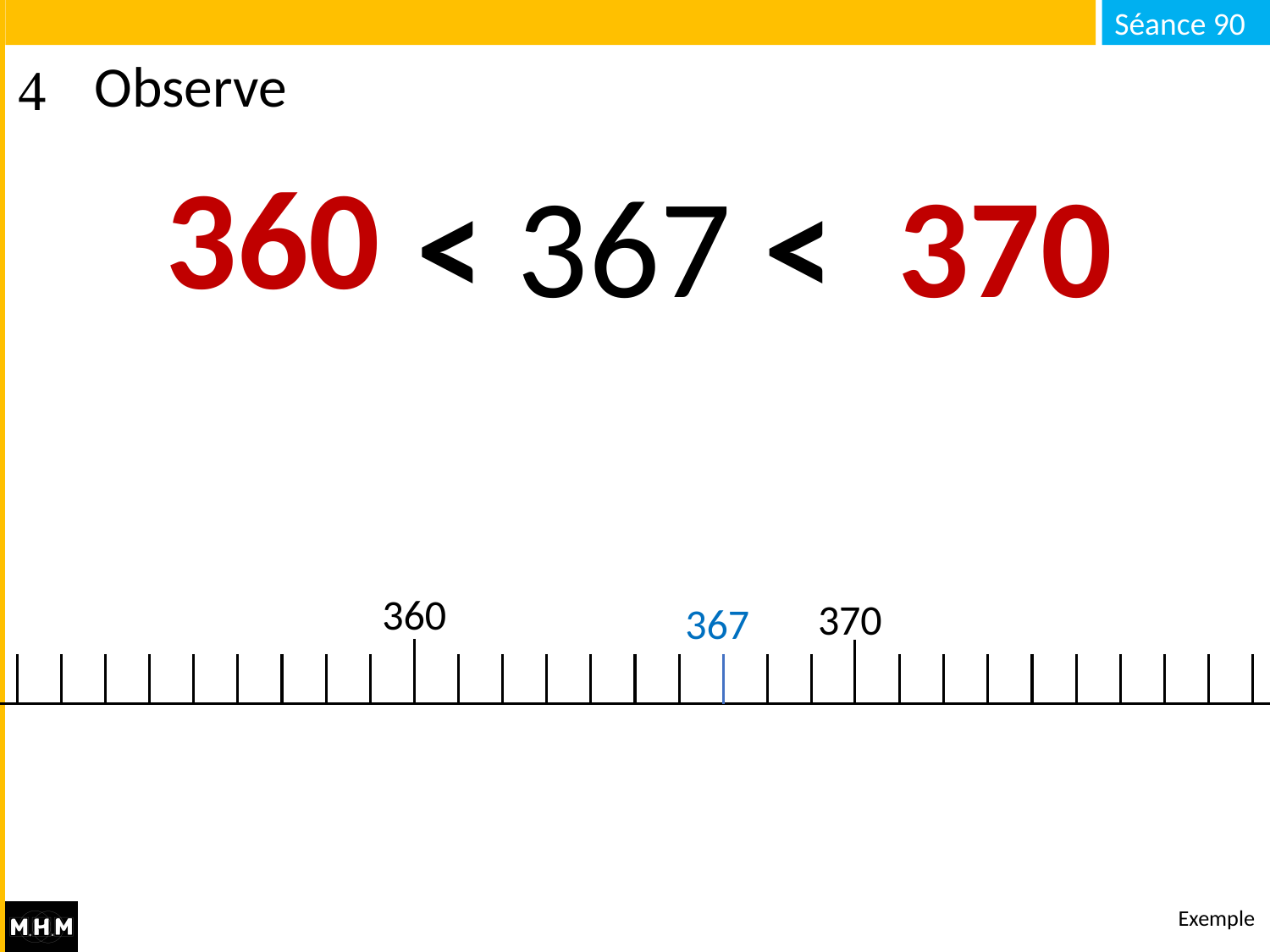

# Observe
360
… < 367 < …
370
360
370
367
Exemple